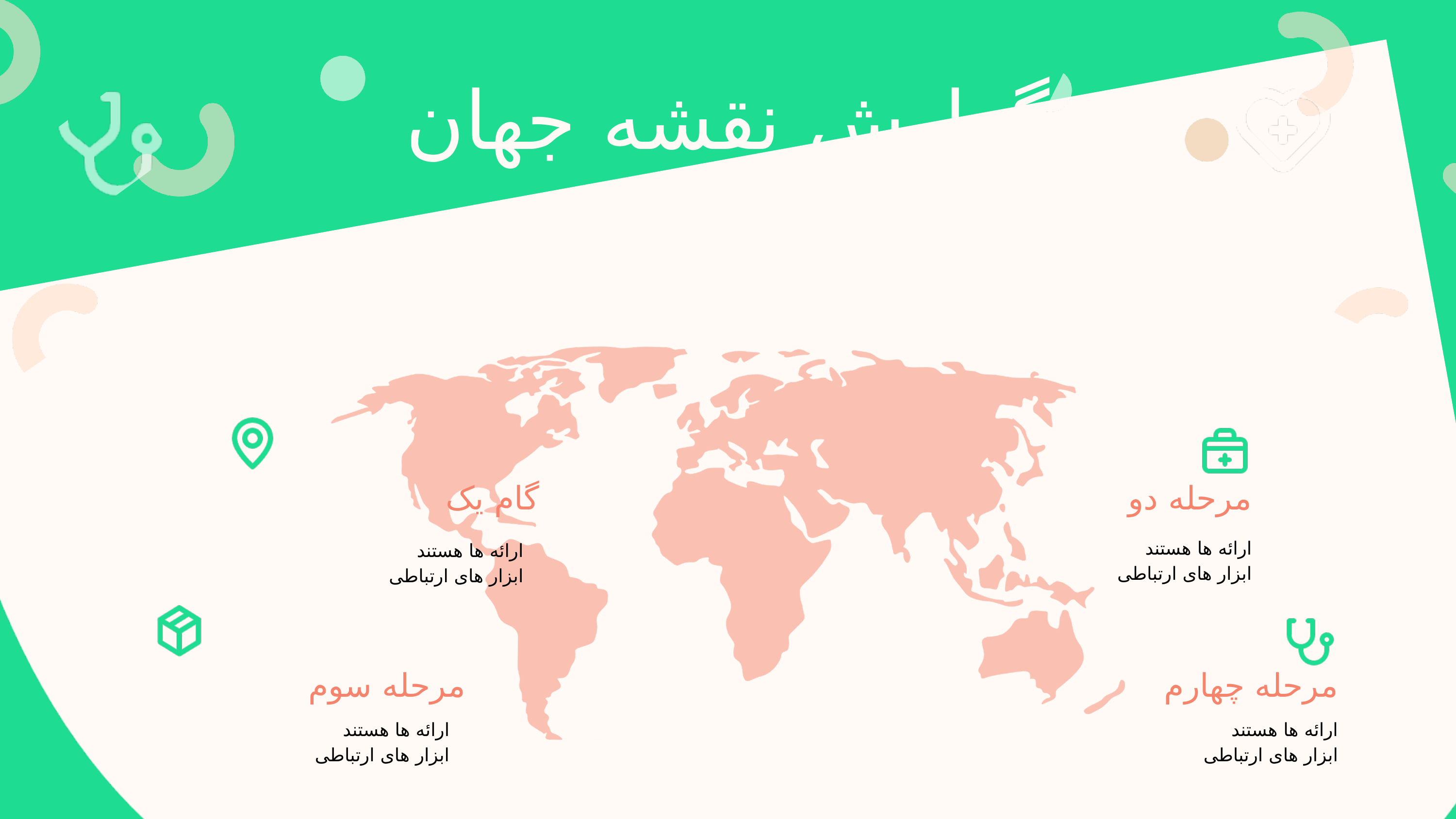

گزارش نقشه جهان

گام یک
مرحله دو
ارائه ها هستند
ابزار های ارتباطی
ارائه ها هستند
ابزار های ارتباطی

مرحله سوم
مرحله چهارم
ارائه ها هستند
ابزار های ارتباطی
ارائه ها هستند
ابزار های ارتباطی